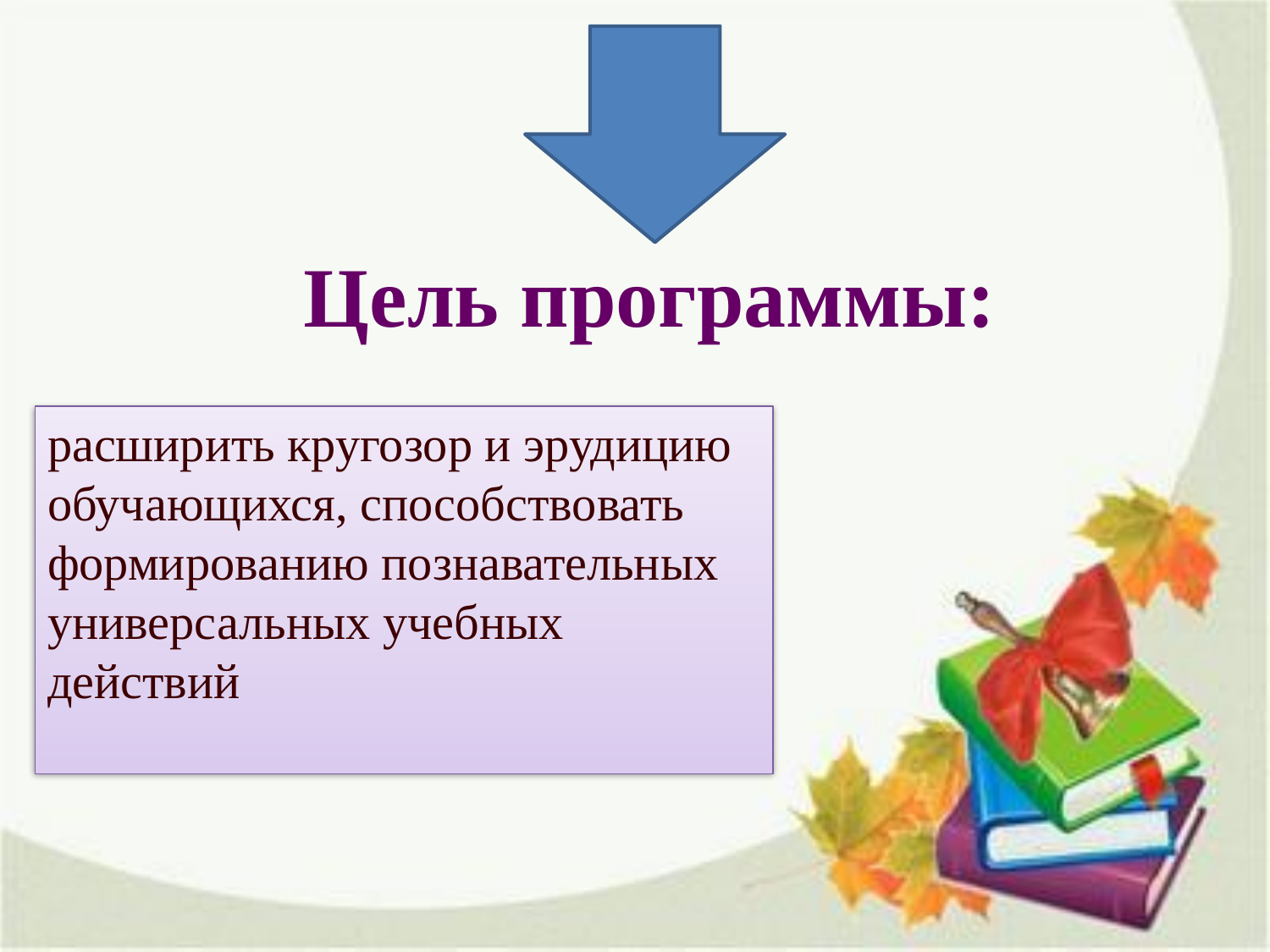

Цель программы:
расширить кругозор и эрудицию обучающихся, способствовать формированию познавательных универсальных учебных действий